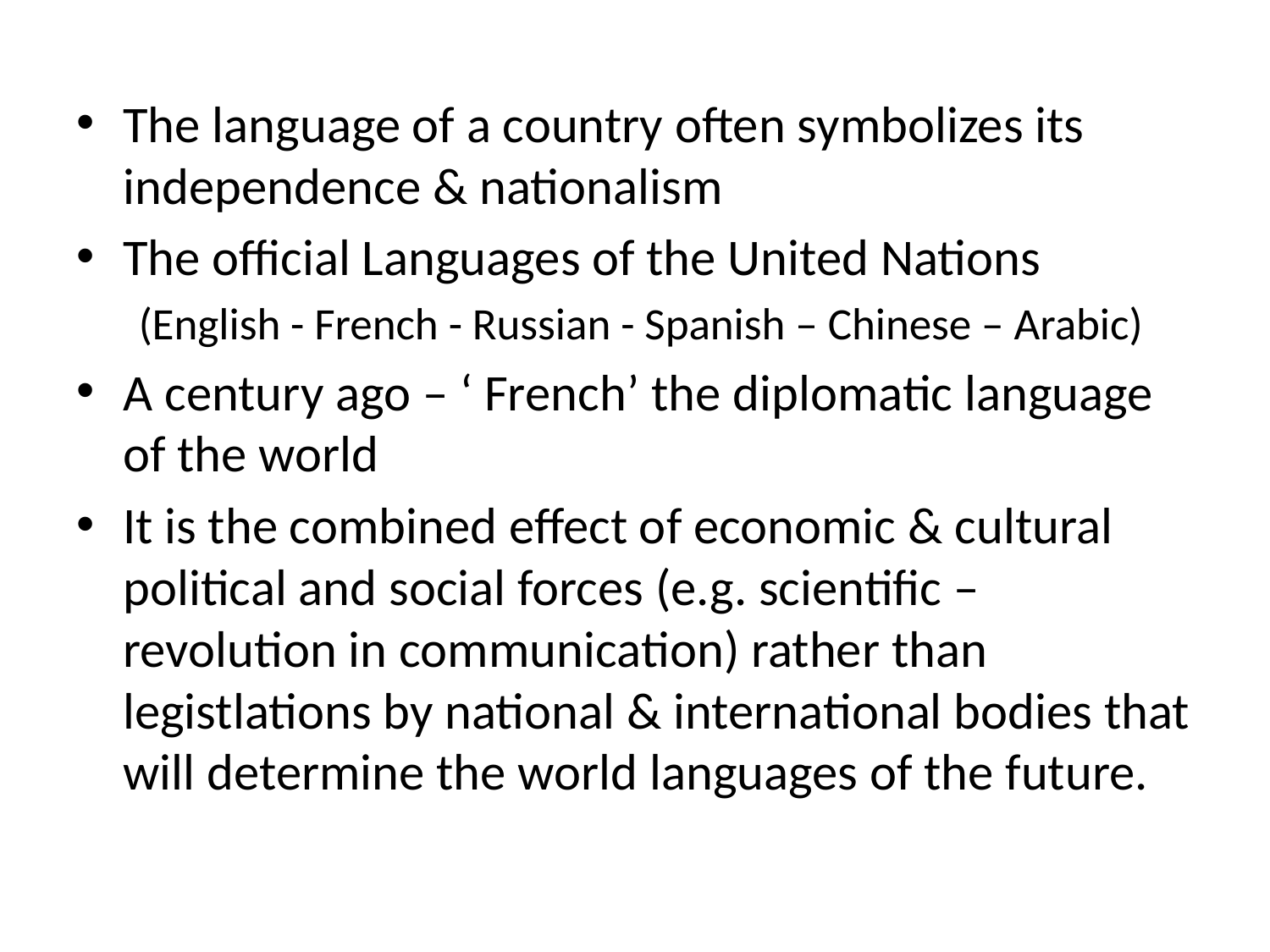

The language of a country often symbolizes its independence & nationalism
The official Languages of the United Nations
(English - French - Russian - Spanish – Chinese – Arabic)
A century ago – ‘ French’ the diplomatic language of the world
It is the combined effect of economic & cultural political and social forces (e.g. scientific – revolution in communication) rather than legistlations by national & international bodies that will determine the world languages of the future.